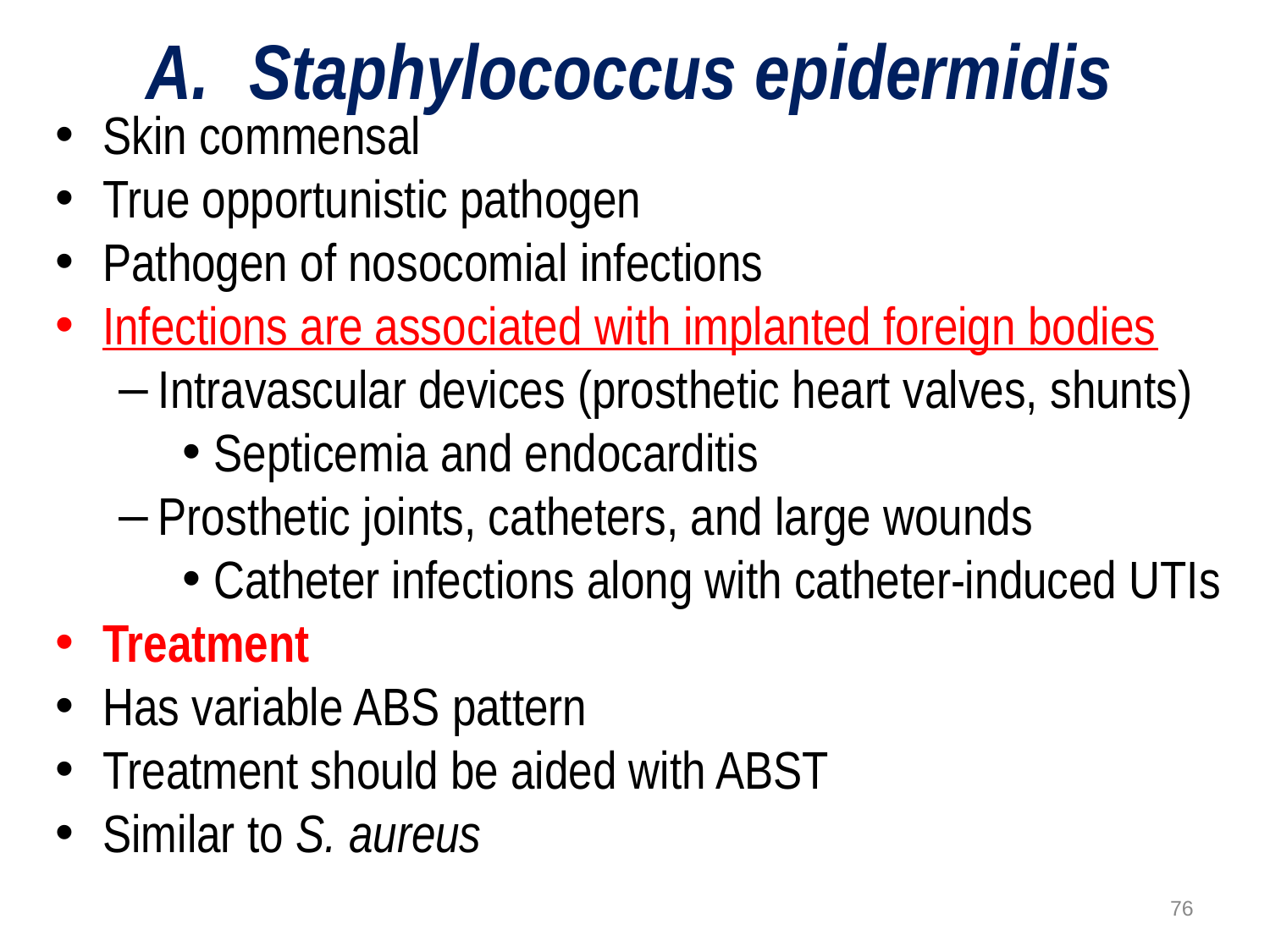

# Staphylococcus epidermidis
Skin commensal
True opportunistic pathogen
Pathogen of nosocomial infections
Infections are associated with implanted foreign bodies
Intravascular devices (prosthetic heart valves, shunts)
Septicemia and endocarditis
Prosthetic joints, catheters, and large wounds
Catheter infections along with catheter-induced UTIs
Treatment
Has variable ABS pattern
Treatment should be aided with ABST
Similar to S. aureus

76